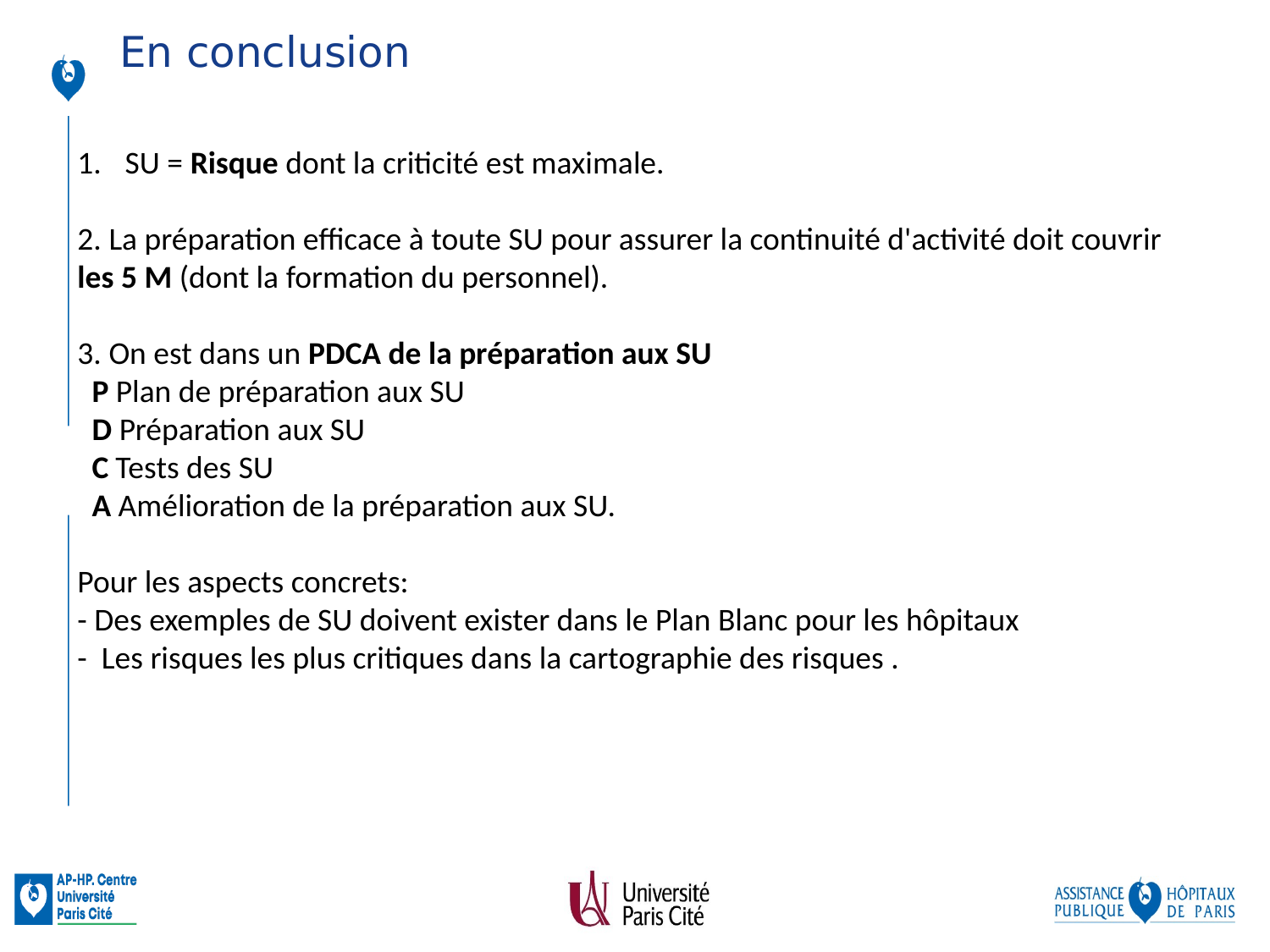

# En conclusion
SU = Risque dont la criticité est maximale.

2. La préparation efficace à toute SU pour assurer la continuité d'activité doit couvrir les 5 M (dont la formation du personnel).

3. On est dans un PDCA de la préparation aux SU
  P Plan de préparation aux SU
  D Préparation aux SU
  C Tests des SU
  A Amélioration de la préparation aux SU.

Pour les aspects concrets:
- Des exemples de SU doivent exister dans le Plan Blanc pour les hôpitaux
-  Les risques les plus critiques dans la cartographie des risques .